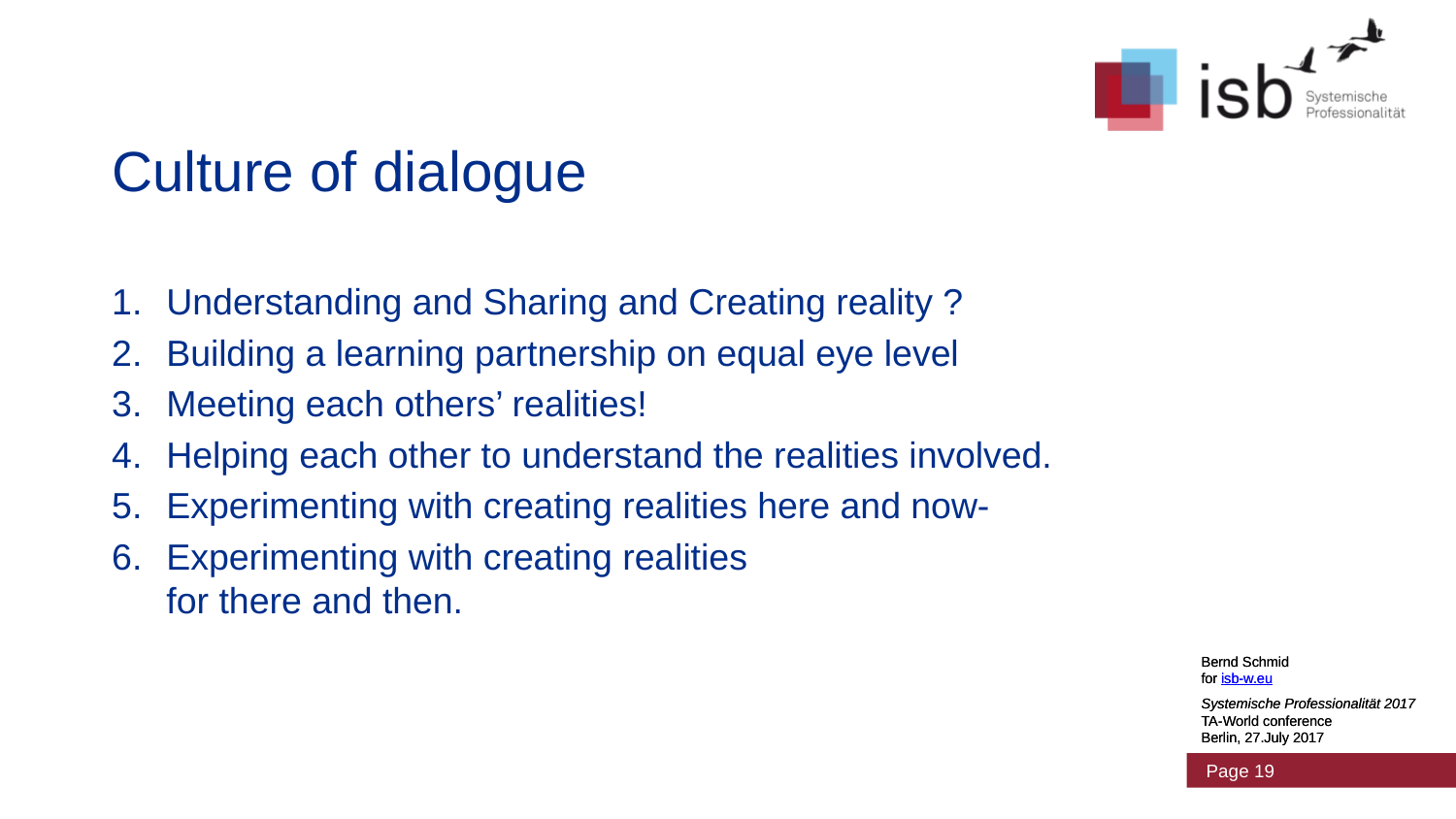

# Culture of dialogue

Understanding and Sharing and Creating reality ?
Building a learning partnership on equal eye level
Meeting each others’ realities!
Helping each other to understand the realities involved.
Experimenting with creating realities here and now-
Experimenting with creating realities
for there and then.

Bernd Schmid
for isb-w.eu
Systemische Professionalität 2017
TA-World conference
Berlin, 27.July 2017
 Page 19